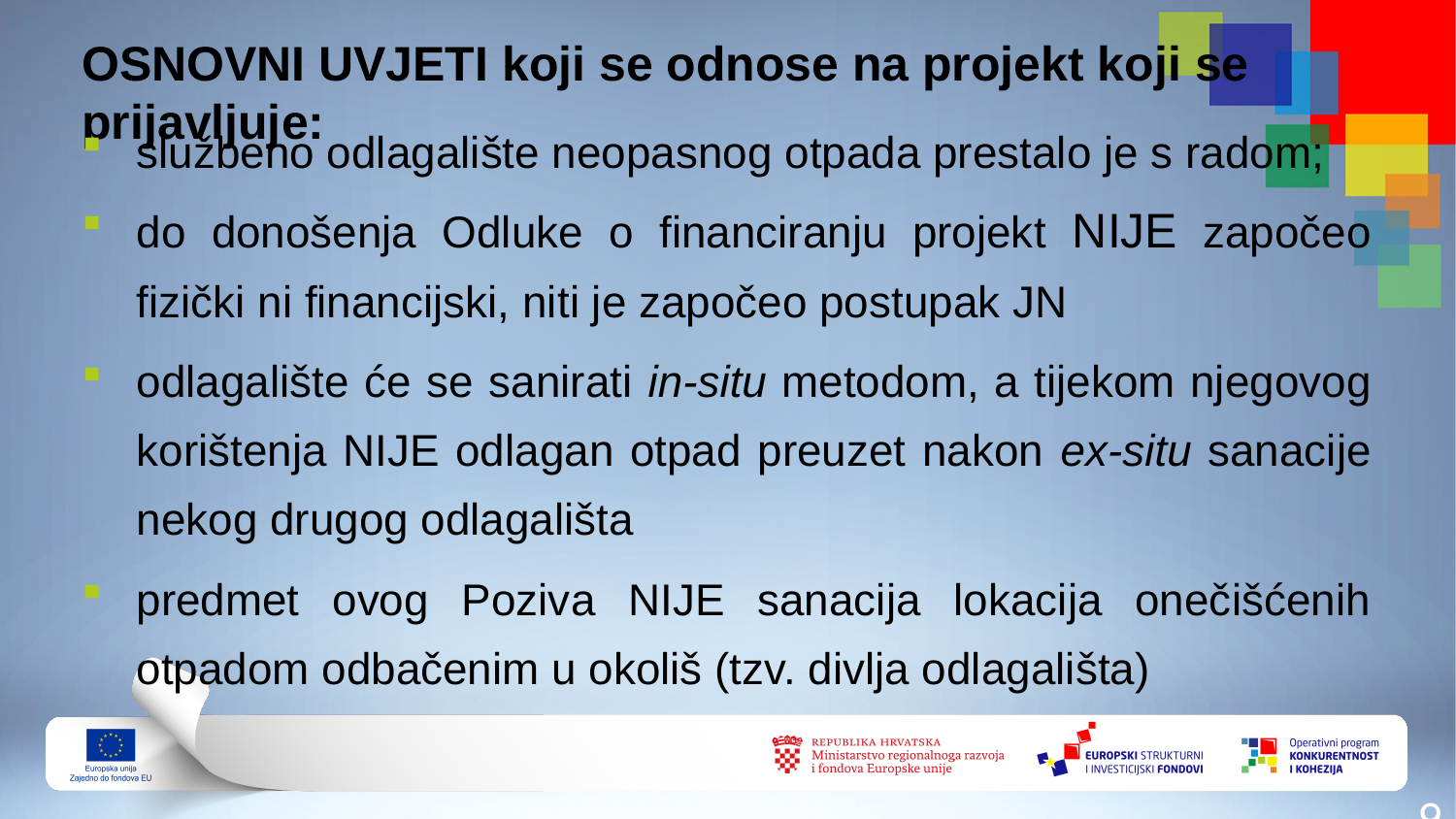

# OSNOVNI UVJETI koji se odnose na projekt koji se prijavljuje:
službeno odlagalište neopasnog otpada prestalo je s radom;
do donošenja Odluke o financiranju projekt NIJE započeo fizički ni financijski, niti je započeo postupak JN
odlagalište će se sanirati in-situ metodom, a tijekom njegovog korištenja NIJE odlagan otpad preuzet nakon ex-situ sanacije nekog drugog odlagališta
predmet ovog Poziva NIJE sanacija lokacija onečišćenih otpadom odbačenim u okoliš (tzv. divlja odlagališta)

9